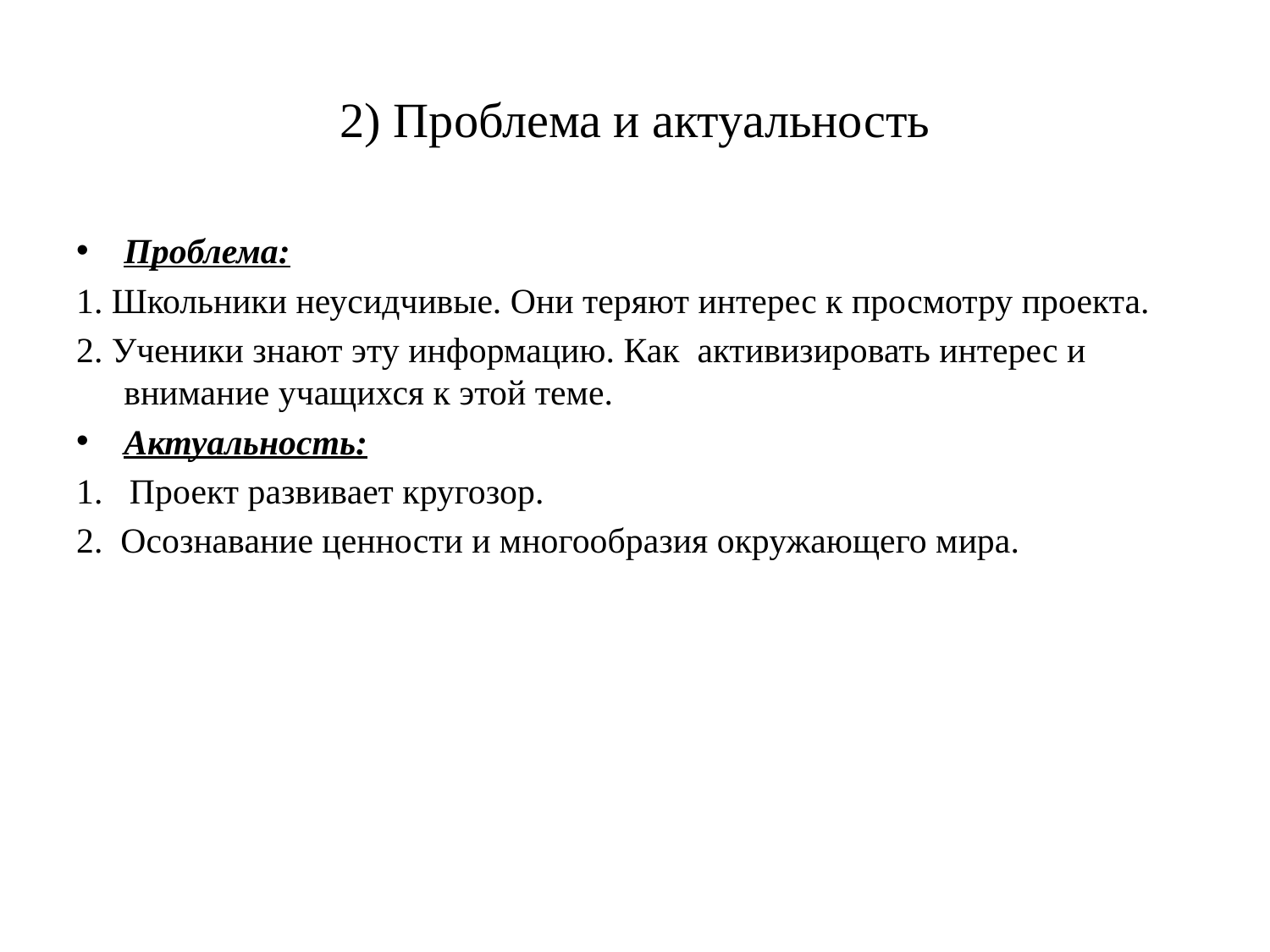

# 2) Проблема и актуальность
Проблема:
1. Школьники неусидчивые. Они теряют интерес к просмотру проекта.
2. Ученики знают эту информацию. Как  активизировать интерес и внимание учащихся к этой теме.
Актуальность:
1.   Проект развивает кругозор.
2.  Осознавание ценности и многообразия окружающего мира.